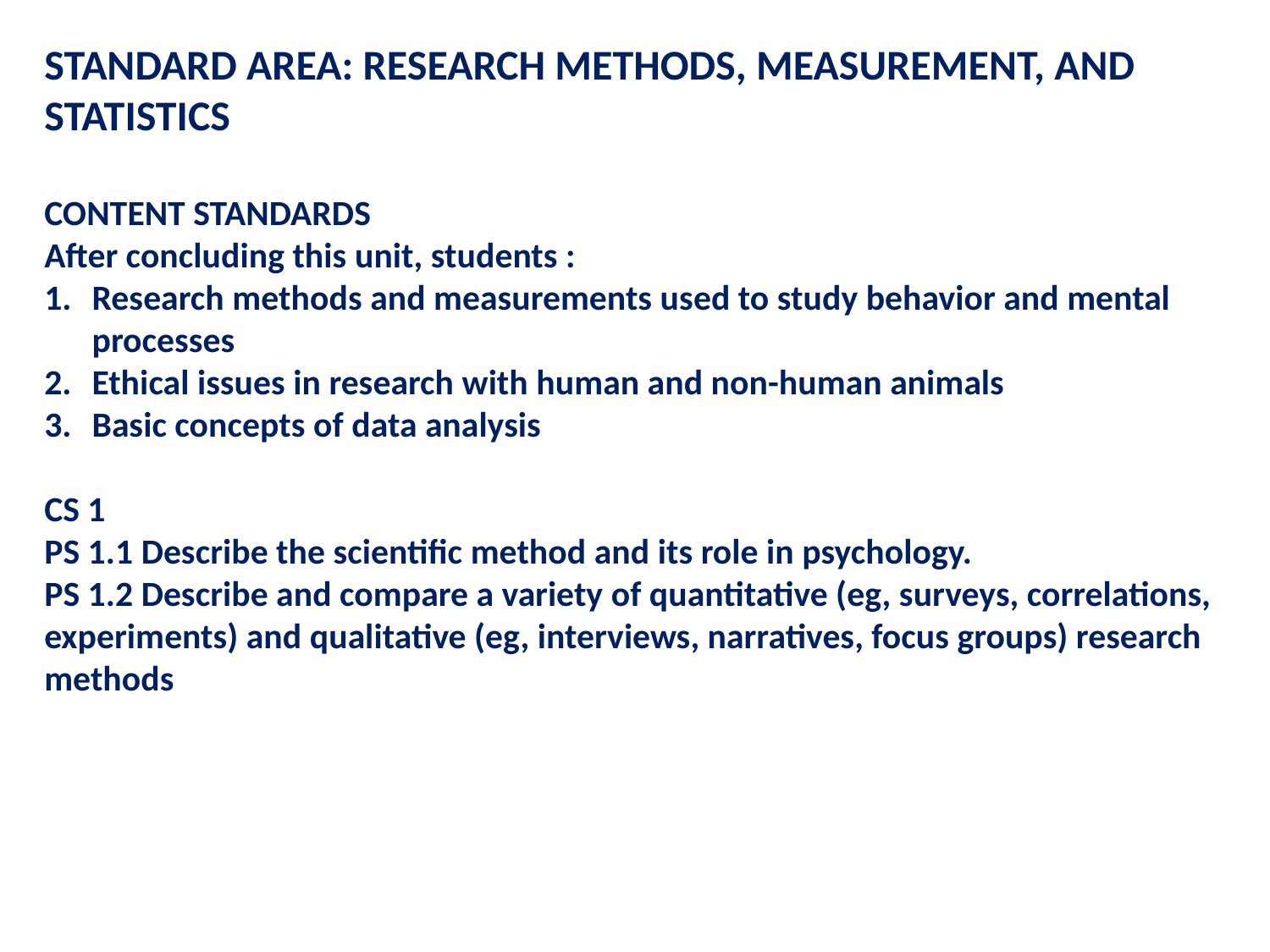

STANDARD AREA: RESEARCH METHODS, MEASUREMENT, AND STATISTICS

CONTENT STANDARDS
After concluding this unit, students :
Research methods and measurements used to study behavior and mental processes
Ethical issues in research with human and non-human animals
Basic concepts of data analysis

CS 1
PS 1.1 Describe the scientific method and its role in psychology.
PS 1.2 Describe and compare a variety of quantitative (eg, surveys, correlations, experiments) and qualitative (eg, interviews, narratives, focus groups) research methods